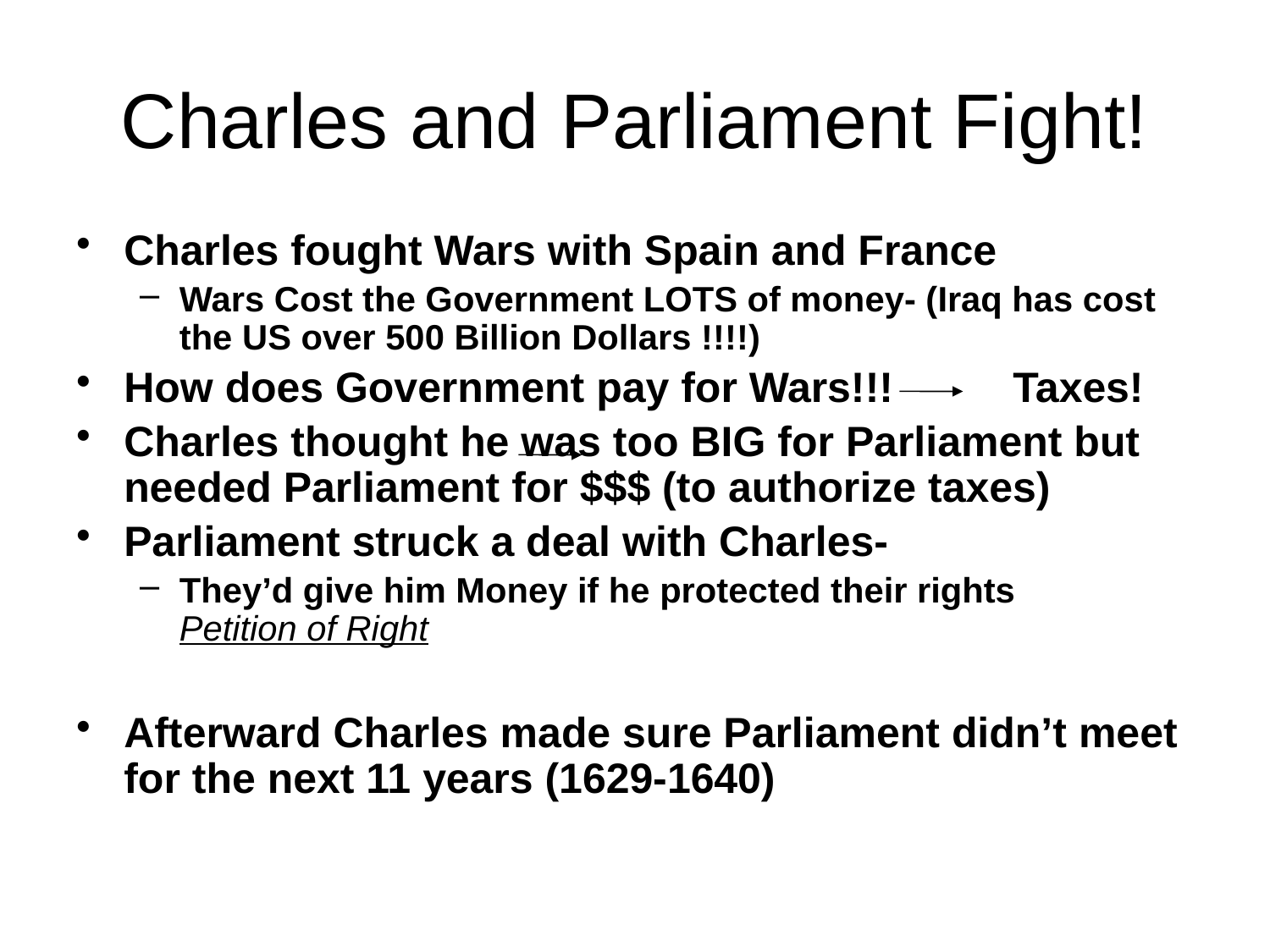

# Charles and Parliament Fight!
Charles fought Wars with Spain and France
Wars Cost the Government LOTS of money- (Iraq has cost the US over 500 Billion Dollars !!!!)
How does Government pay for Wars!!!	Taxes!
Charles thought he was too BIG for Parliament but needed Parliament for $$$ (to authorize taxes)
Parliament struck a deal with Charles-
They’d give him Money if he protected their rights	 Petition of Right

Afterward Charles made sure Parliament didn’t meet for the next 11 years (1629-1640)